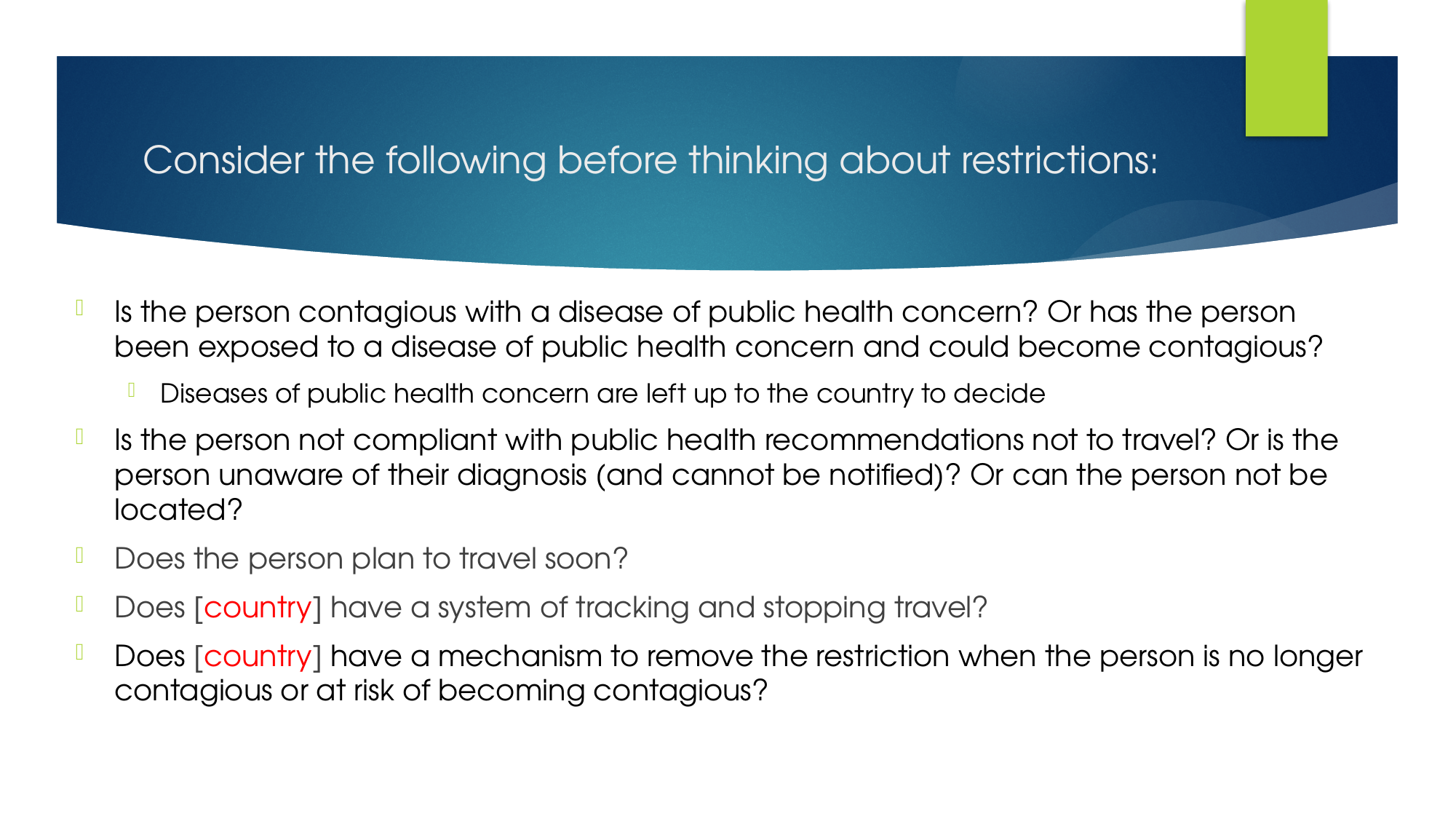

9
# Consider the following before thinking about restrictions:
Is the person contagious with a disease of public health concern? Or has the person been exposed to a disease of public health concern and could become contagious?
Diseases of public health concern are left up to the country to decide
Is the person not compliant with public health recommendations not to travel? Or is the person unaware of their diagnosis (and cannot be notified)? Or can the person not be located?
Does the person plan to travel soon?
Does [country] have a system of tracking and stopping travel?
Does [country] have a mechanism to remove the restriction when the person is no longer contagious or at risk of becoming contagious?